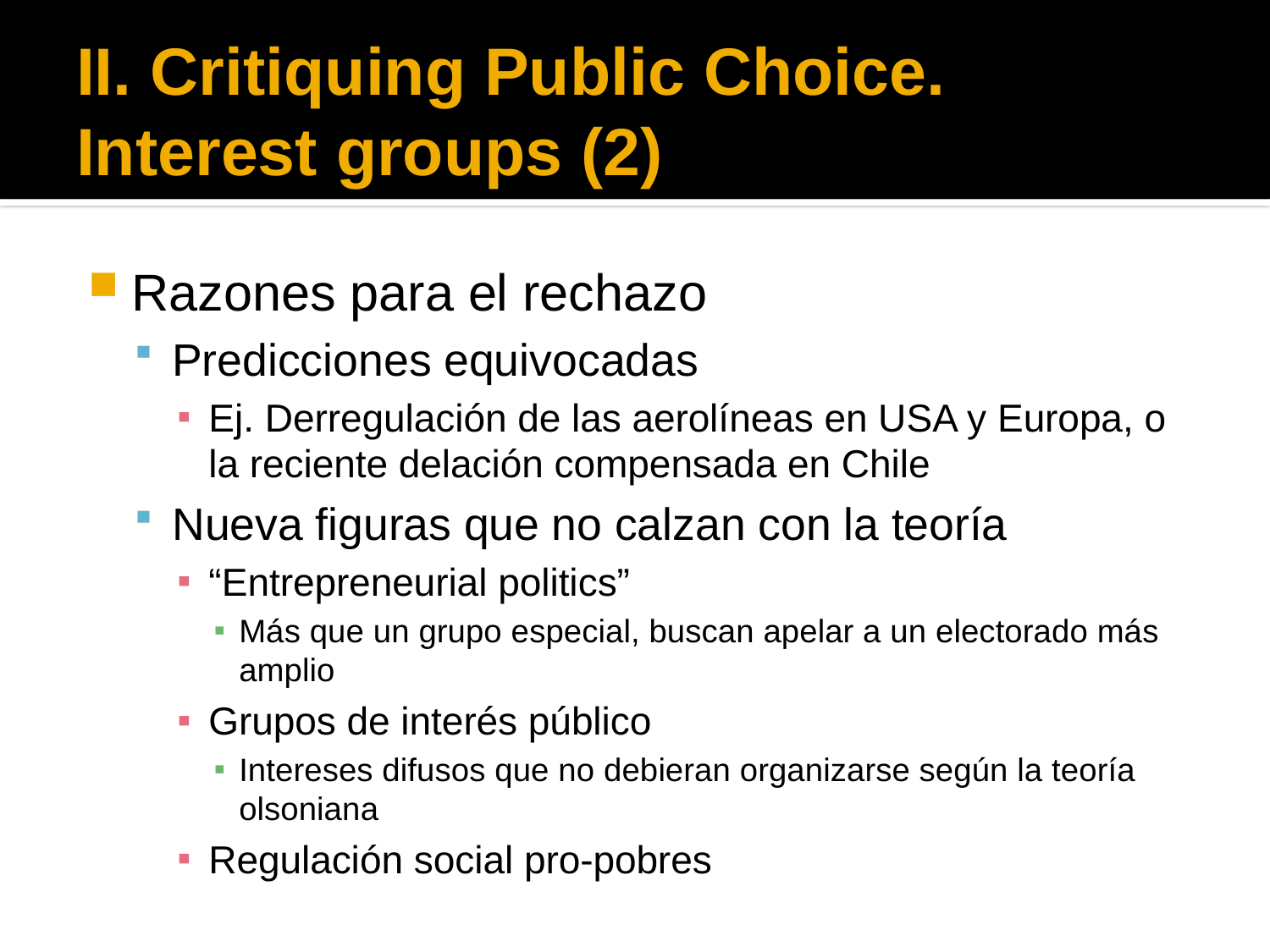

# II. Critiquing Public Choice. Interest groups (2)
Razones para el rechazo
Predicciones equivocadas
Ej. Derregulación de las aerolíneas en USA y Europa, o la reciente delación compensada en Chile
Nueva figuras que no calzan con la teoría
“Entrepreneurial politics”
Más que un grupo especial, buscan apelar a un electorado más amplio
Grupos de interés público
Intereses difusos que no debieran organizarse según la teoría olsoniana
Regulación social pro-pobres